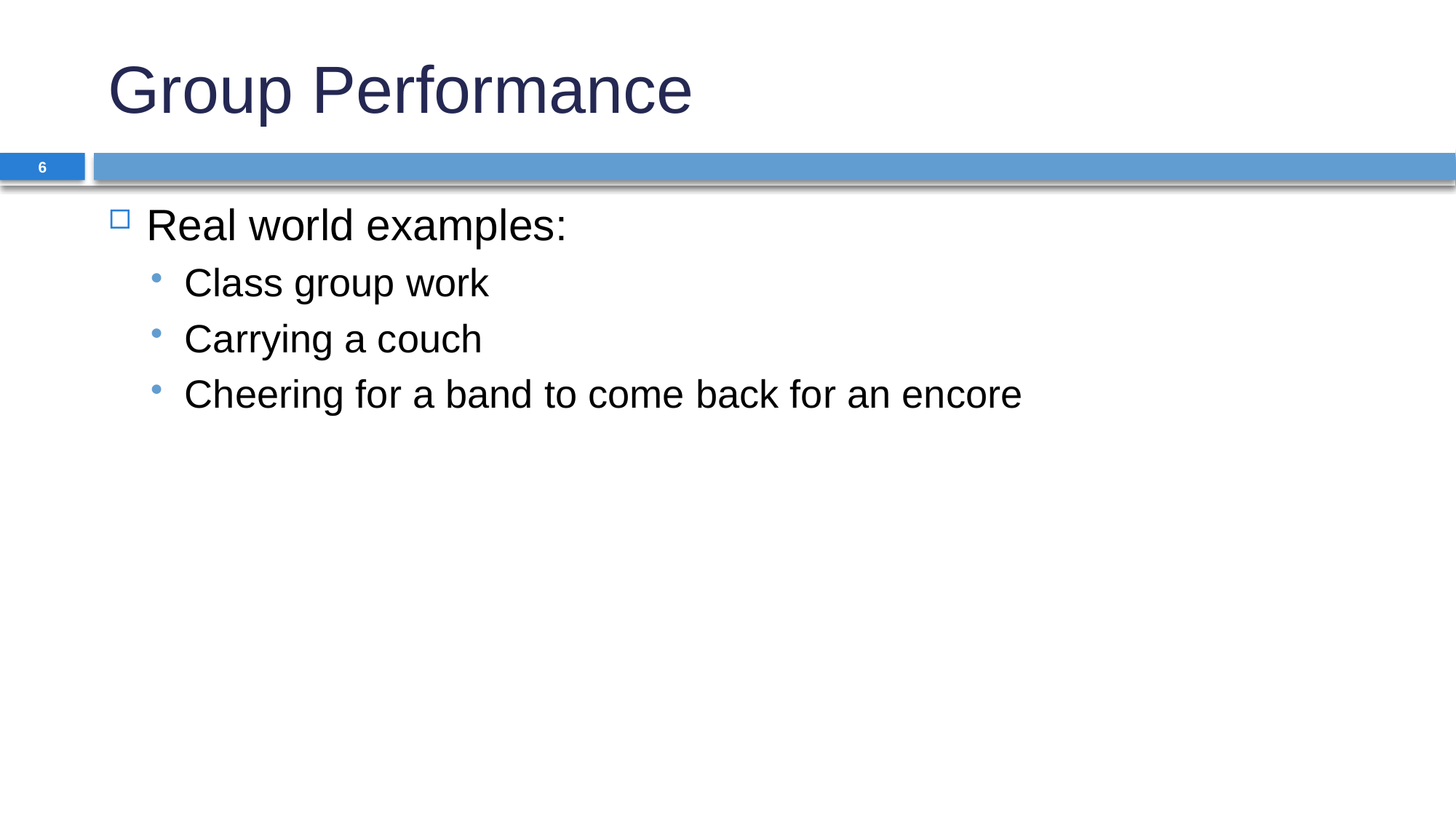

# Group Performance
6
Real world examples:
Class group work
Carrying a couch
Cheering for a band to come back for an encore